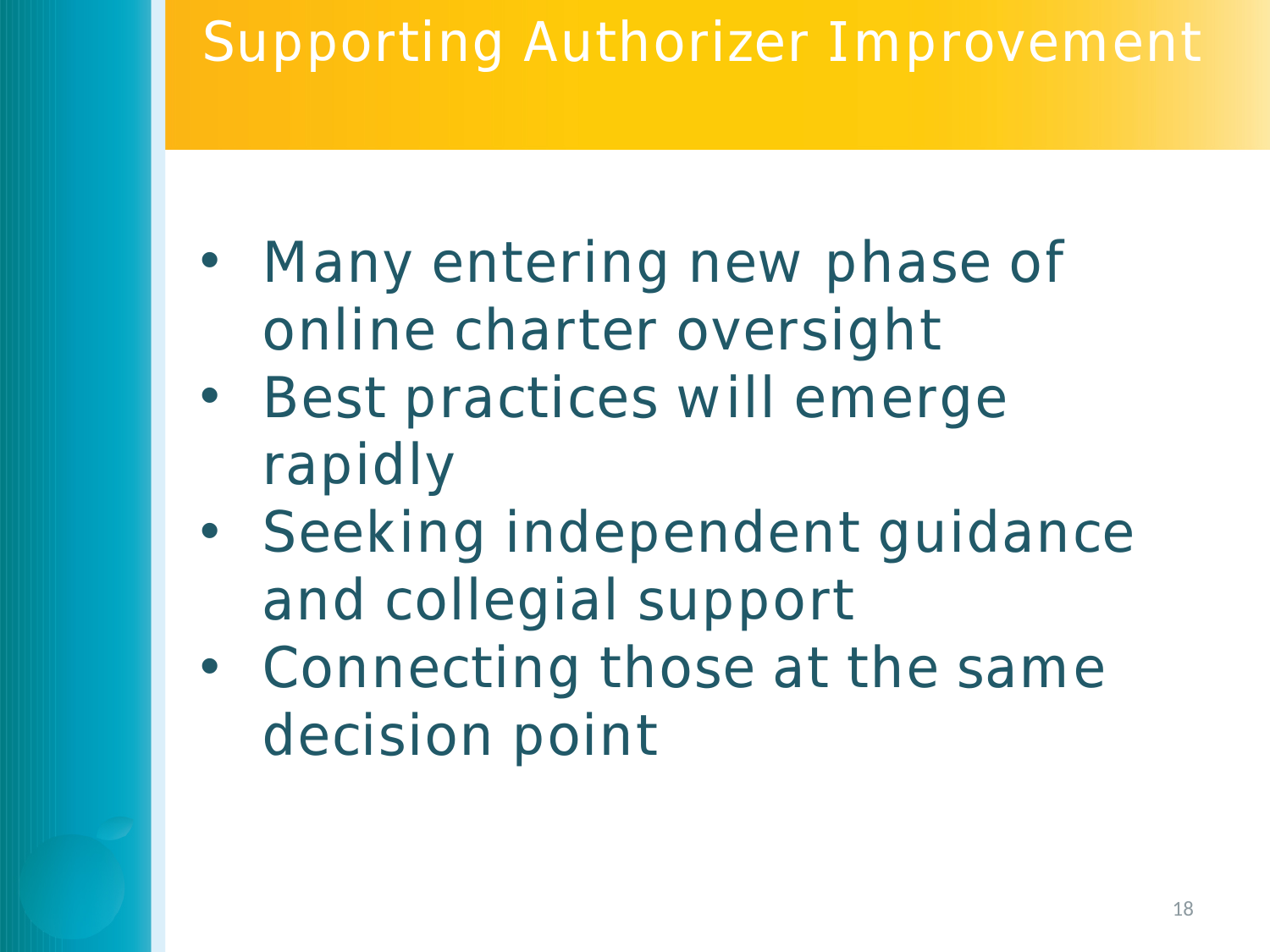

# Supporting Authorizer Improvement
Many entering new phase of online charter oversight
Best practices will emerge rapidly
Seeking independent guidance and collegial support
Connecting those at the same decision point

18